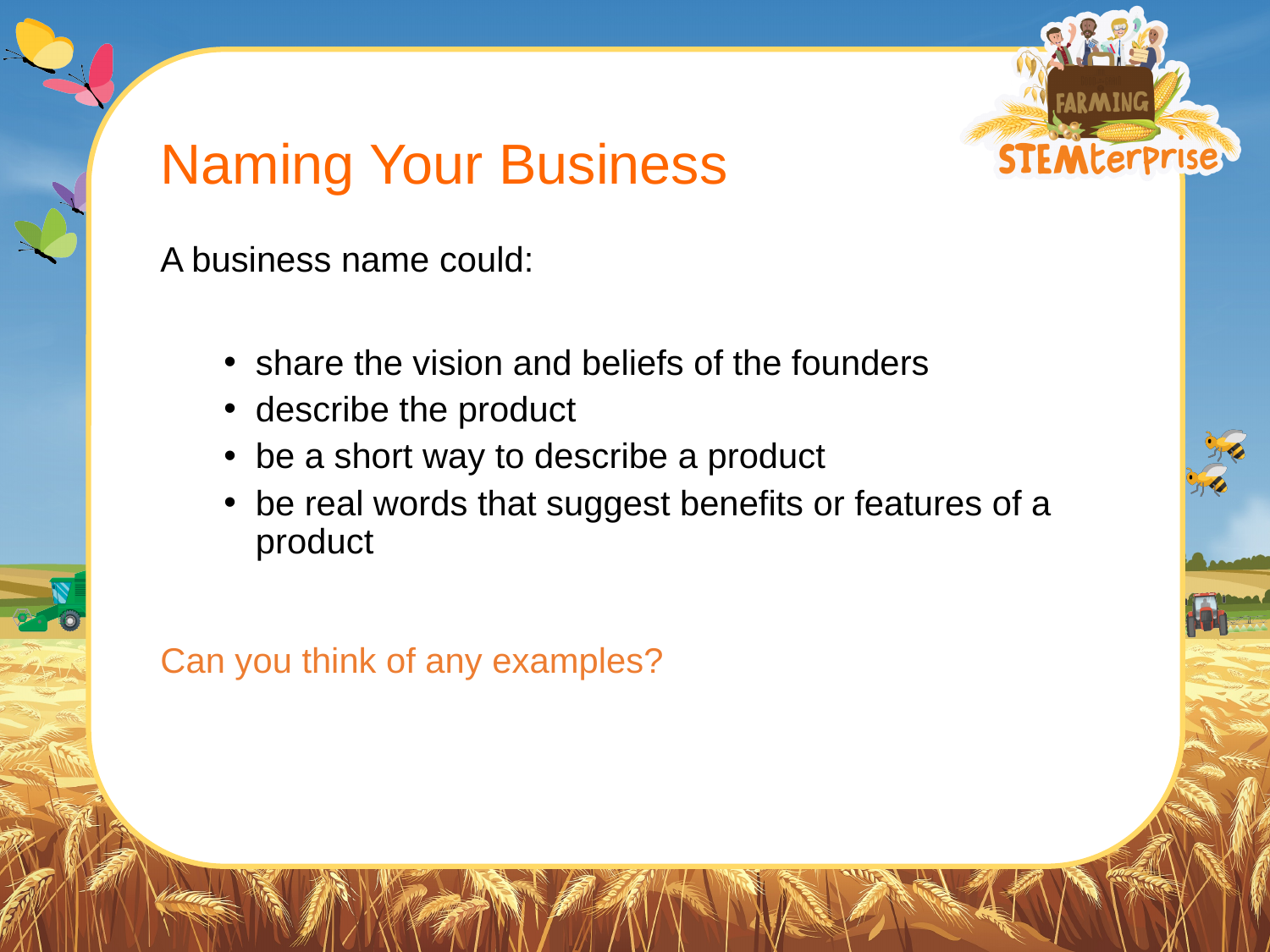

# Naming Your Business
A business name could:

share the vision and beliefs of the founders
describe the product
be a short way to describe a product
be real words that suggest benefits or features of a product

Can you think of any examples?